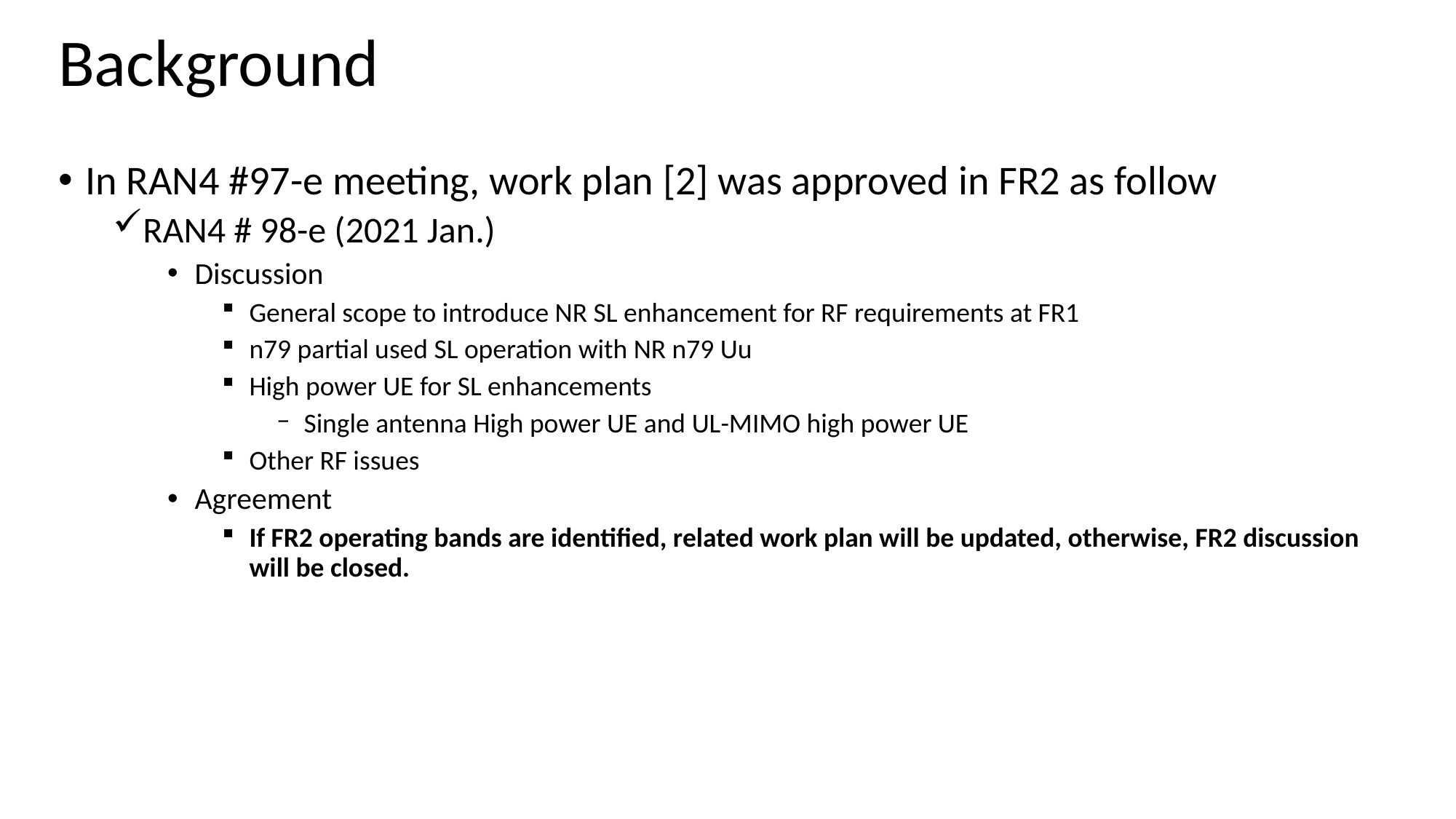

# Background
In RAN4 #97-e meeting, work plan [2] was approved in FR2 as follow
RAN4 # 98-e (2021 Jan.)
Discussion
General scope to introduce NR SL enhancement for RF requirements at FR1
n79 partial used SL operation with NR n79 Uu
High power UE for SL enhancements
Single antenna High power UE and UL-MIMO high power UE
Other RF issues
Agreement
If FR2 operating bands are identified, related work plan will be updated, otherwise, FR2 discussion will be closed.